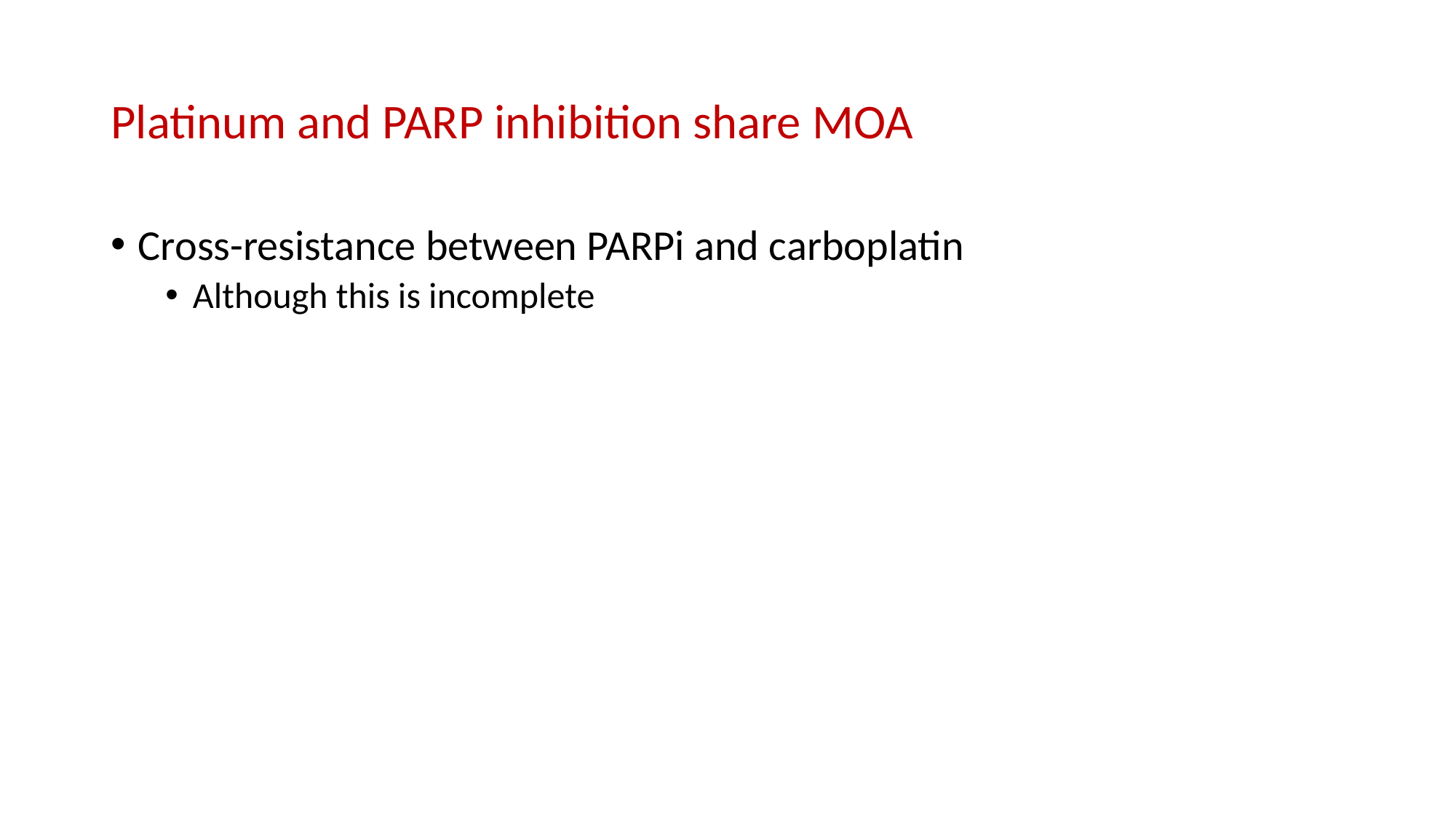

# Platinum and PARP inhibition share MOA
Cross-resistance between PARPi and carboplatin
Although this is incomplete